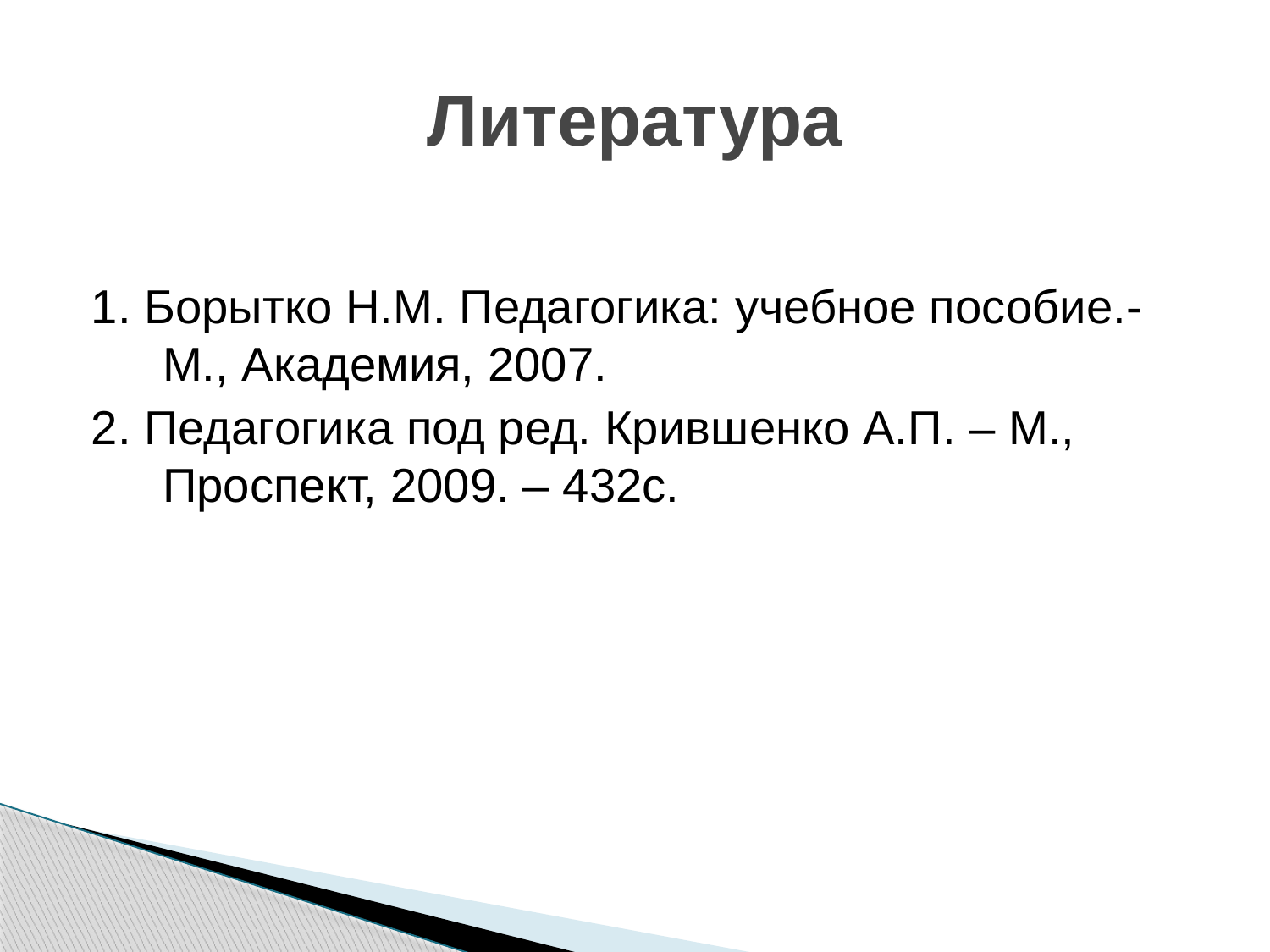

# Литература

1. Борытко Н.М. Педагогика: учебное пособие.- М., Академия, 2007.
2. Педагогика под ред. Крившенко А.П. – М., Проспект, 2009. – 432с.